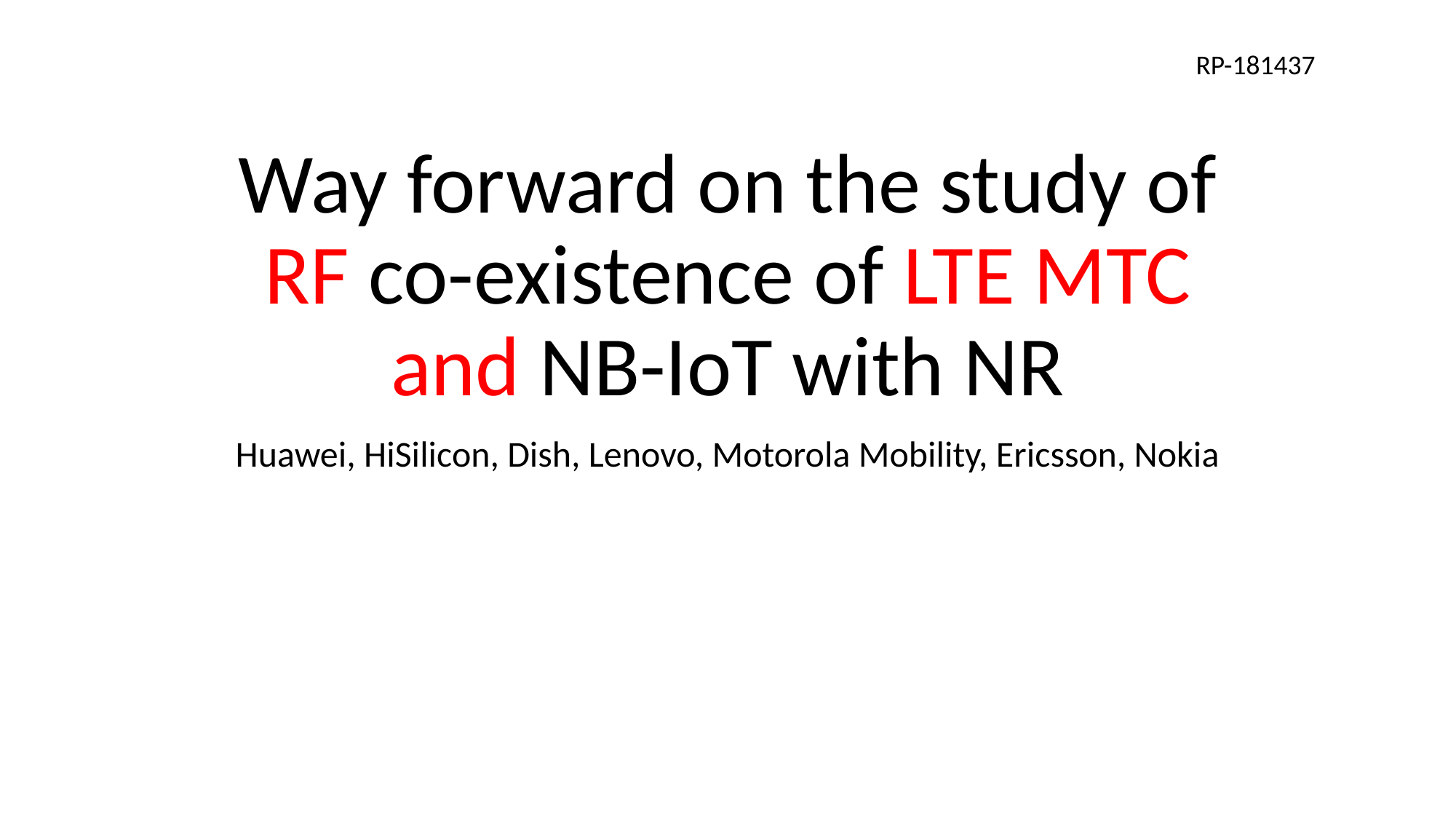

RP-181437
# Way forward on the study of RF co-existence of LTE MTC and NB-IoT with NR
Huawei, HiSilicon, Dish, Lenovo, Motorola Mobility, Ericsson, Nokia